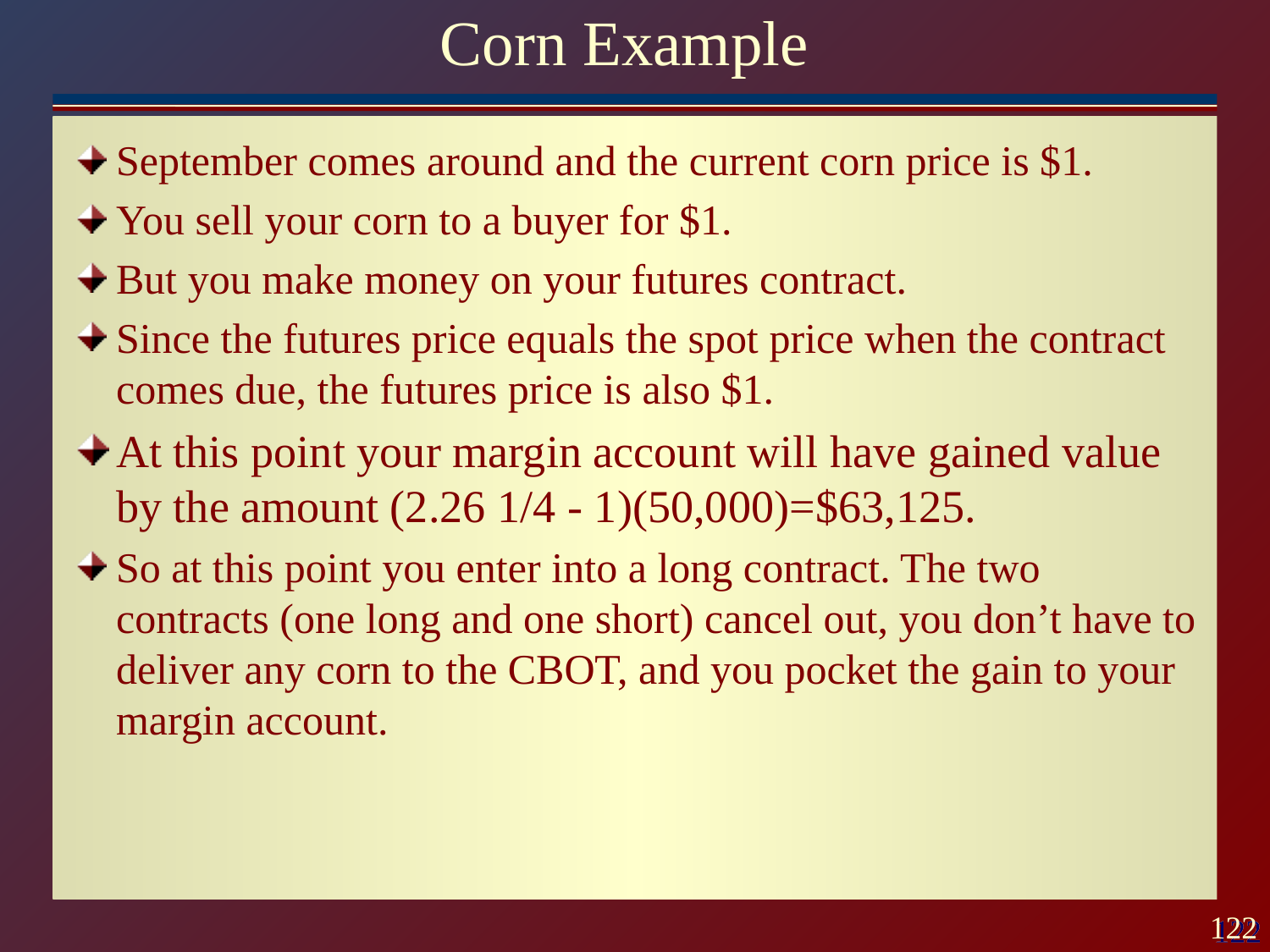

# Corn Example
September comes around and the current corn price is $1.
You sell your corn to a buyer for $1.
But you make money on your futures contract.
Since the futures price equals the spot price when the contract comes due, the futures price is also $1.
At this point your margin account will have gained value by the amount (2.26 1/4 - 1)(50,000)=$63,125.
So at this point you enter into a long contract. The two contracts (one long and one short) cancel out, you don’t have to deliver any corn to the CBOT, and you pocket the gain to your margin account.